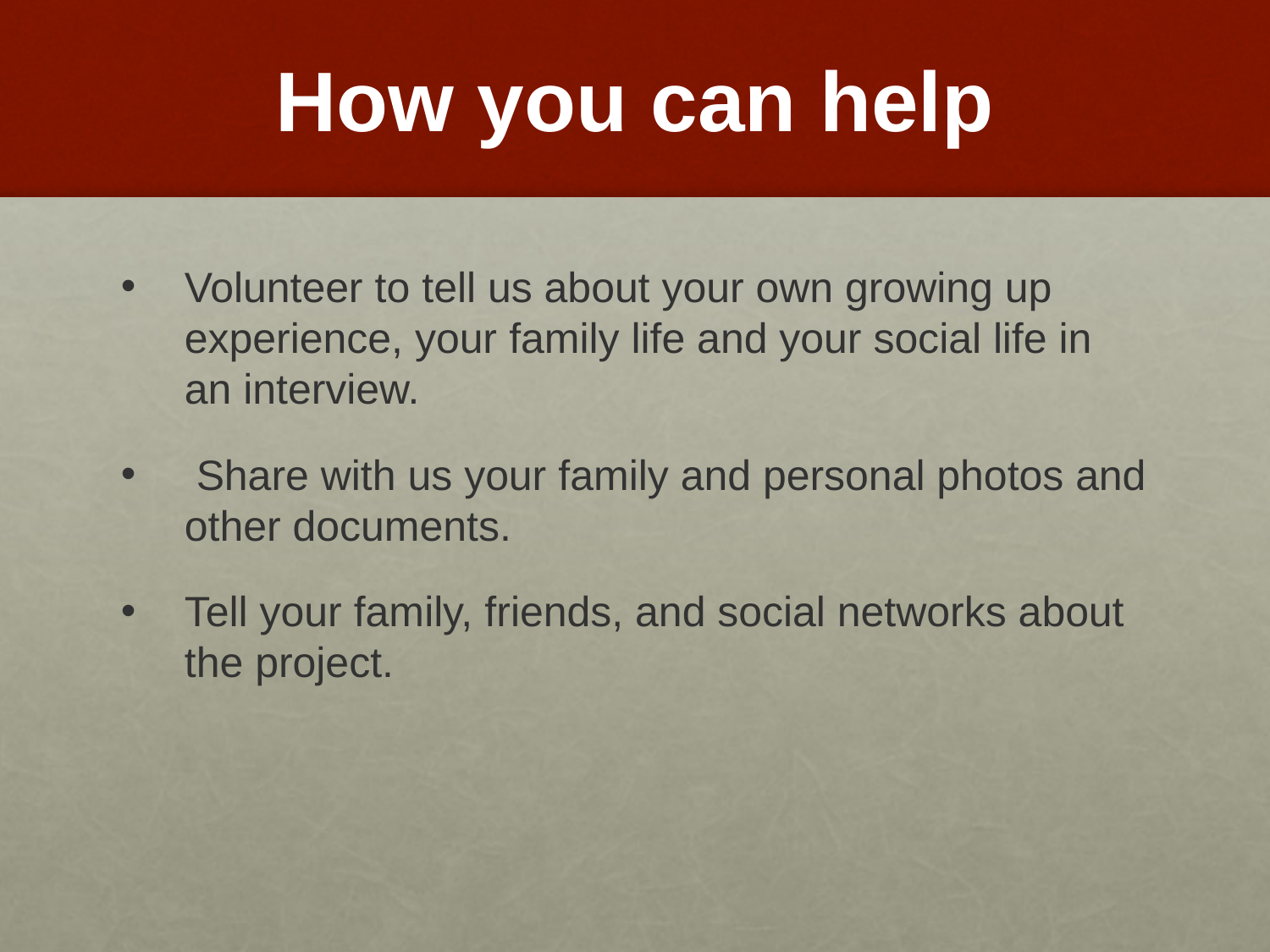

# How you can help
Volunteer to tell us about your own growing up experience, your family life and your social life in an interview.
 Share with us your family and personal photos and other documents.
Tell your family, friends, and social networks about the project.